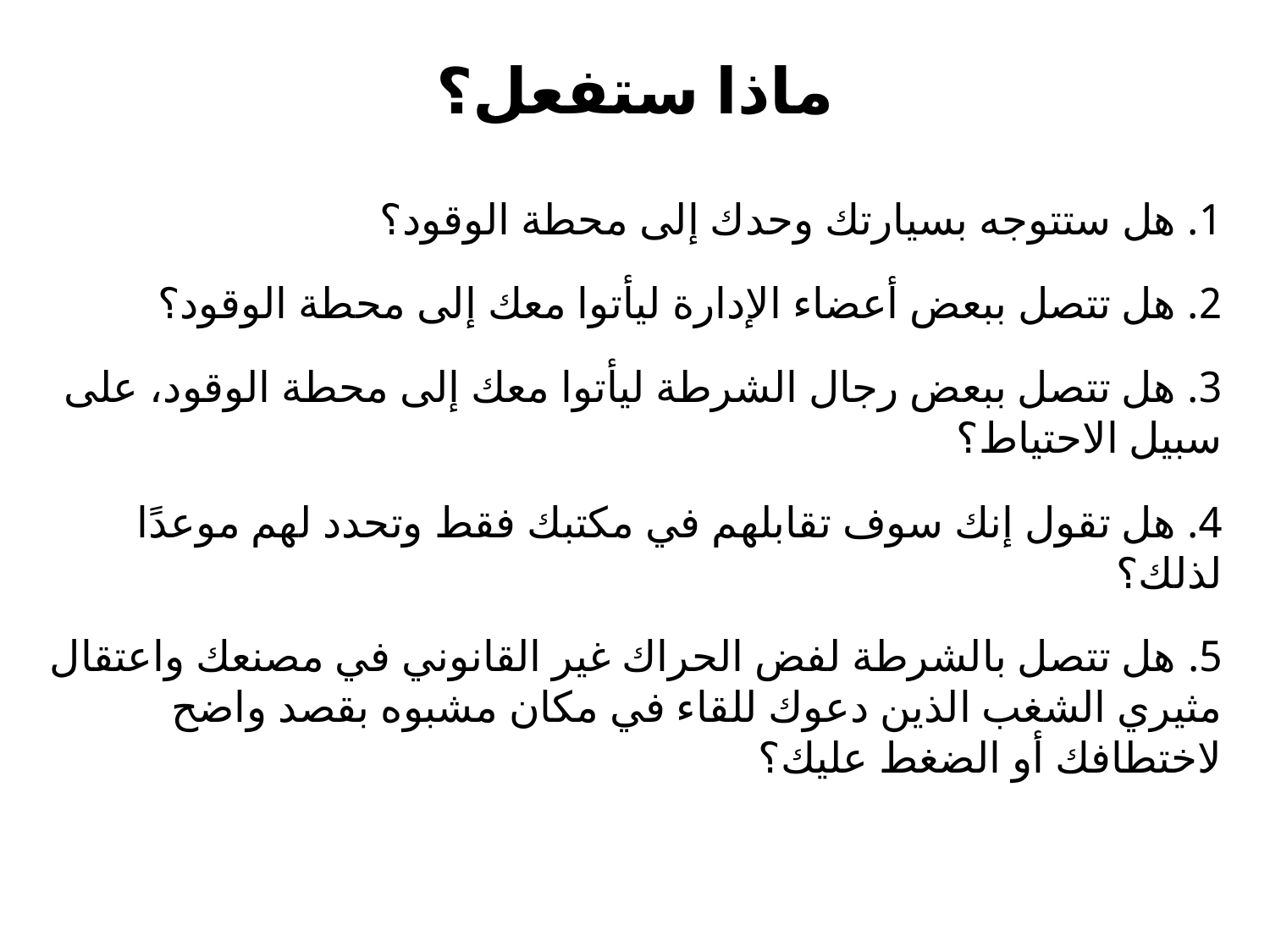

# ماذا ستفعل؟
1. هل ستتوجه بسيارتك وحدك إلى محطة الوقود؟

2. هل تتصل ببعض أعضاء الإدارة ليأتوا معك إلى محطة الوقود؟

3. هل تتصل ببعض رجال الشرطة ليأتوا معك إلى محطة الوقود، على سبيل الاحتياط؟

4. هل تقول إنك سوف تقابلهم في مكتبك فقط وتحدد لهم موعدًا لذلك؟

5. هل تتصل بالشرطة لفض الحراك غير القانوني في مصنعك واعتقال مثيري الشغب الذين دعوك للقاء في مكان مشبوه بقصد واضح لاختطافك أو الضغط عليك؟